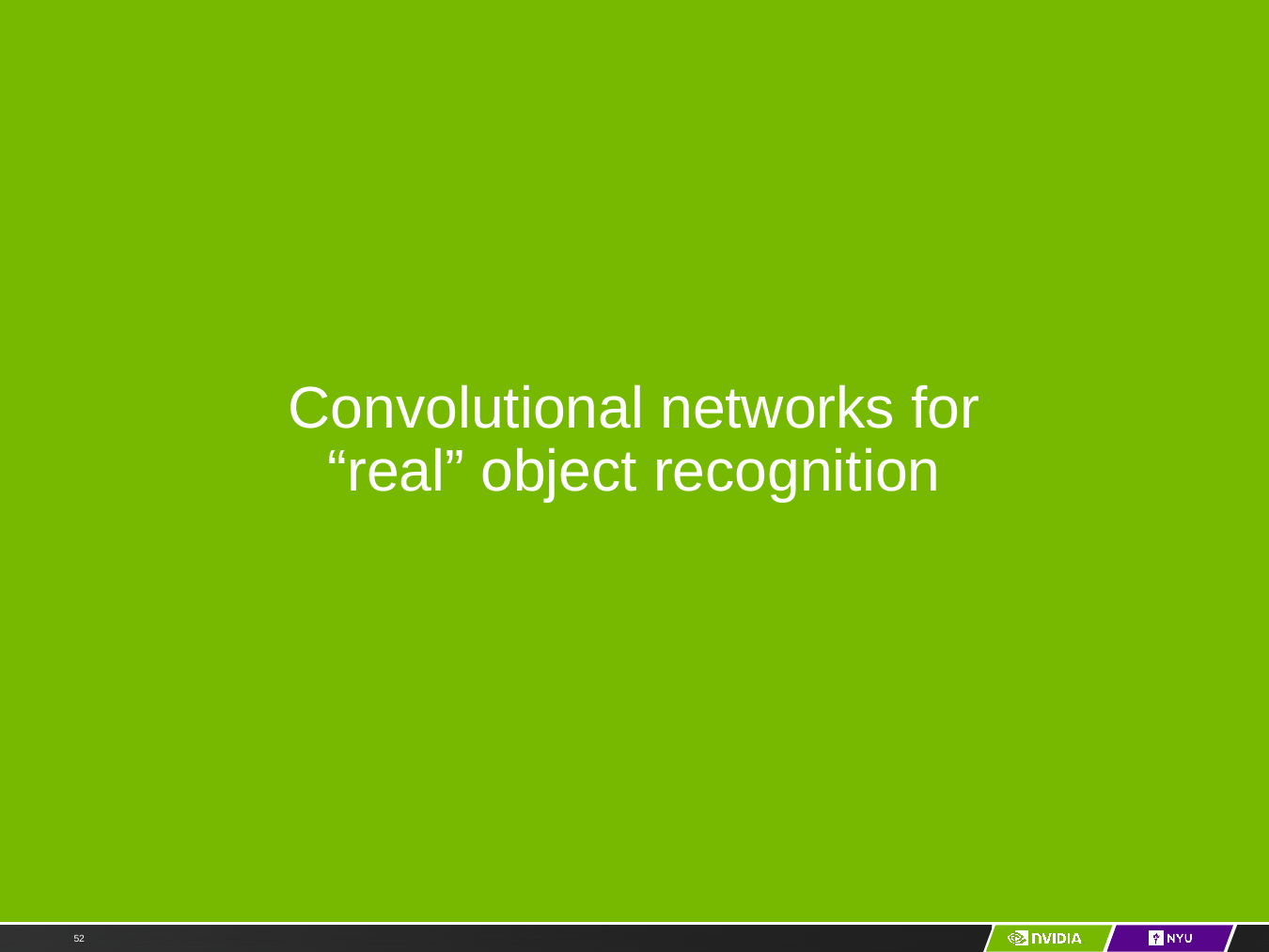

# Convolutional networks for “real” object recognition